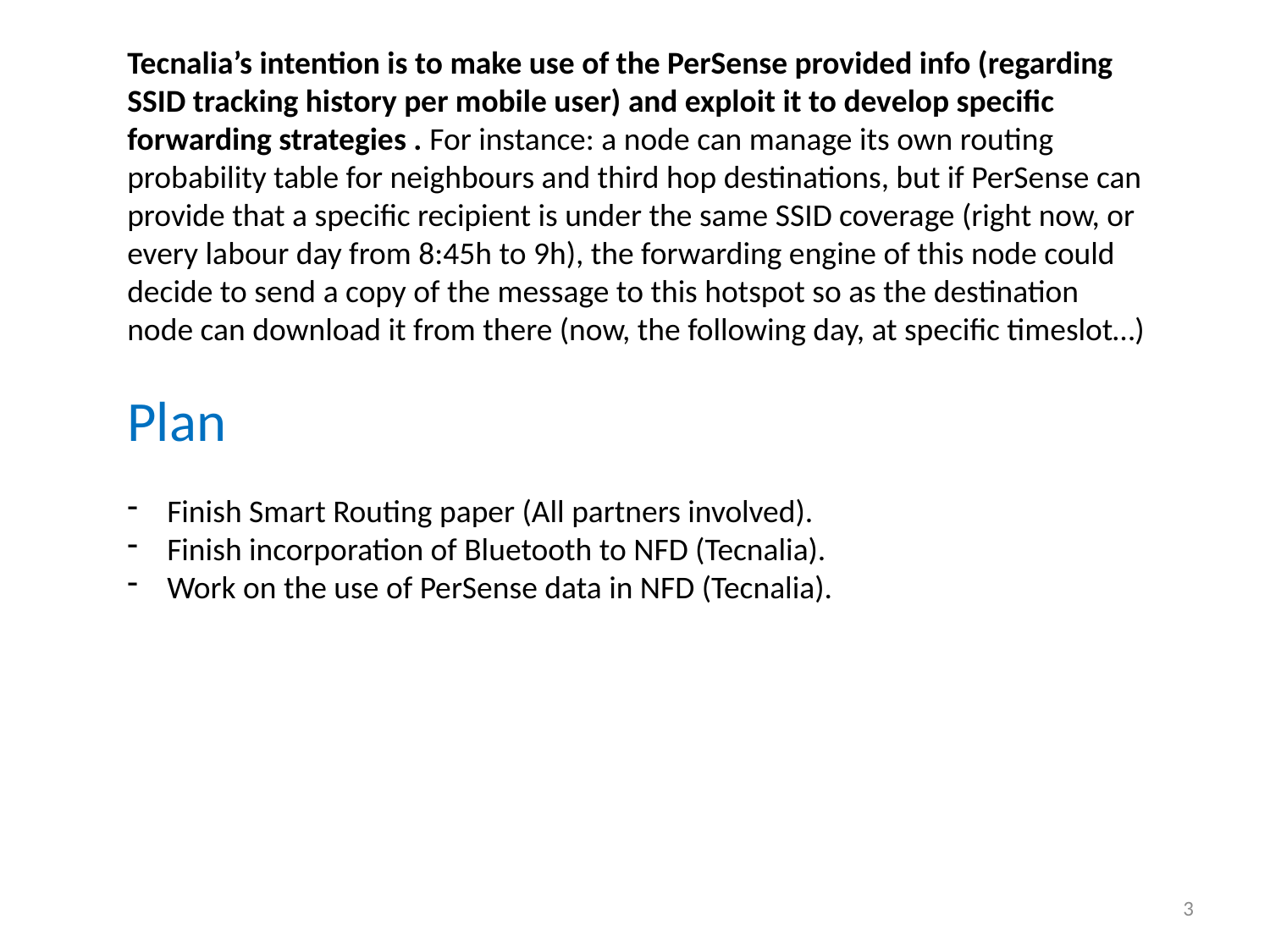

Tecnalia’s intention is to make use of the PerSense provided info (regarding SSID tracking history per mobile user) and exploit it to develop specific forwarding strategies . For instance: a node can manage its own routing probability table for neighbours and third hop destinations, but if PerSense can provide that a specific recipient is under the same SSID coverage (right now, or every labour day from 8:45h to 9h), the forwarding engine of this node could decide to send a copy of the message to this hotspot so as the destination node can download it from there (now, the following day, at specific timeslot…)

Plan

Finish Smart Routing paper (All partners involved).
Finish incorporation of Bluetooth to NFD (Tecnalia).
Work on the use of PerSense data in NFD (Tecnalia).
3